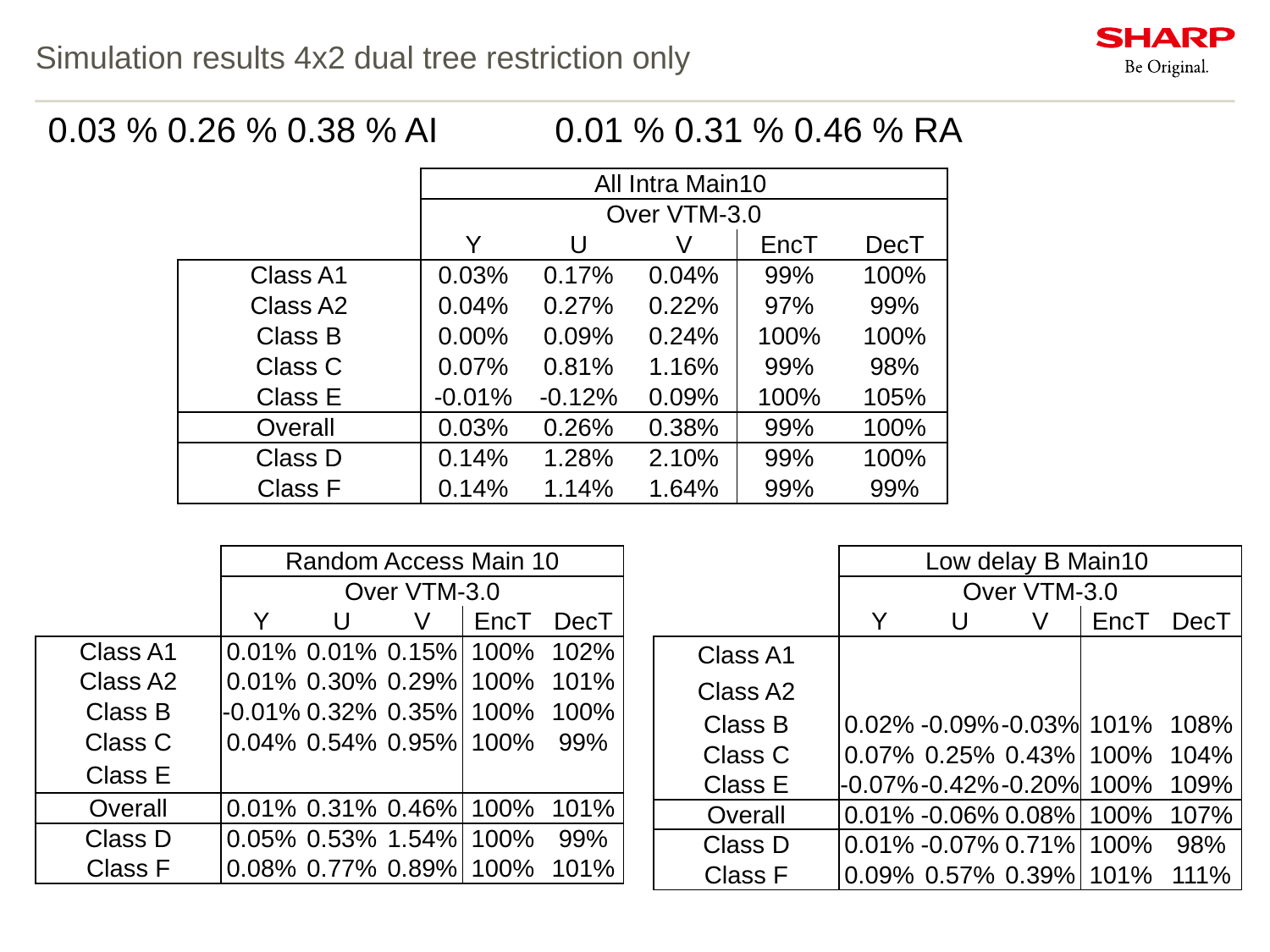

# Simulation results 4x2 dual tree restriction only
0.03 % 0.26 % 0.38 % AI            0.01 % 0.31 % 0.46 % RA
|  | All Intra Main10 |  |  |  |  |
| --- | --- | --- | --- | --- | --- |
|  | Over VTM-3.0 |  |  |  |  |
|  | Y | U | V | EncT | DecT |
| Class A1 | 0.03% | 0.17% | 0.04% | 99% | 100% |
| Class A2 | 0.04% | 0.27% | 0.22% | 97% | 99% |
| Class B | 0.00% | 0.09% | 0.24% | 100% | 100% |
| Class C | 0.07% | 0.81% | 1.16% | 99% | 98% |
| Class E | -0.01% | -0.12% | 0.09% | 100% | 105% |
| Overall | 0.03% | 0.26% | 0.38% | 99% | 100% |
| Class D | 0.14% | 1.28% | 2.10% | 99% | 100% |
| Class F | 0.14% | 1.14% | 1.64% | 99% | 99% |
|  | Random Access Main 10 |  |  |  |  |
| --- | --- | --- | --- | --- | --- |
|  | Over VTM-3.0 |  |  |  |  |
|  | Y | U | V | EncT | DecT |
| Class A1 | 0.01% | 0.01% | 0.15% | 100% | 102% |
| Class A2 | 0.01% | 0.30% | 0.29% | 100% | 101% |
| Class B | -0.01% | 0.32% | 0.35% | 100% | 100% |
| Class C | 0.04% | 0.54% | 0.95% | 100% | 99% |
| Class E |  |  |  |  |  |
| Overall | 0.01% | 0.31% | 0.46% | 100% | 101% |
| Class D | 0.05% | 0.53% | 1.54% | 100% | 99% |
| Class F | 0.08% | 0.77% | 0.89% | 100% | 101% |
|  | Low delay B Main10 |  |  |  |  |
| --- | --- | --- | --- | --- | --- |
|  | Over VTM-3.0 |  |  |  |  |
|  | Y | U | V | EncT | DecT |
| Class A1 |  |  |  |  |  |
| Class A2 |  |  |  |  |  |
| Class B | 0.02% | -0.09% | -0.03% | 101% | 108% |
| Class C | 0.07% | 0.25% | 0.43% | 100% | 104% |
| Class E | -0.07% | -0.42% | -0.20% | 100% | 109% |
| Overall | 0.01% | -0.06% | 0.08% | 100% | 107% |
| Class D | 0.01% | -0.07% | 0.71% | 100% | 98% |
| Class F | 0.09% | 0.57% | 0.39% | 101% | 111% |